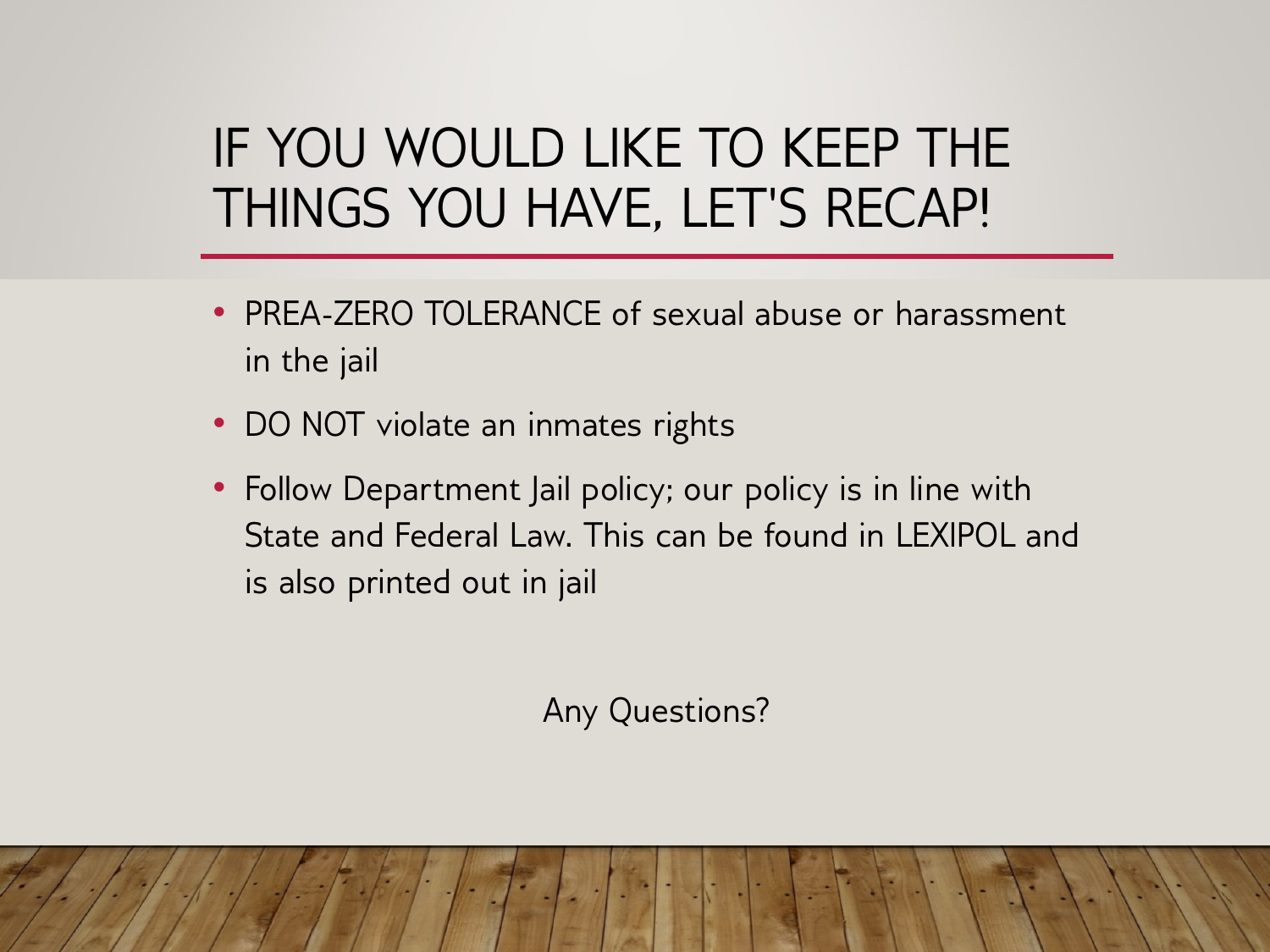

# IF YOU WOULD LIKE TO KEEP THE THINGS YOU HAVE, LET'S RECAP!
PREA-ZERO TOLERANCE of sexual abuse or harassment in the jail
DO NOT violate an inmates rights
Follow Department Jail policy; our policy is in line with State and Federal Law. This can be found in LEXIPOL and is also printed out in jail

Any Questions?